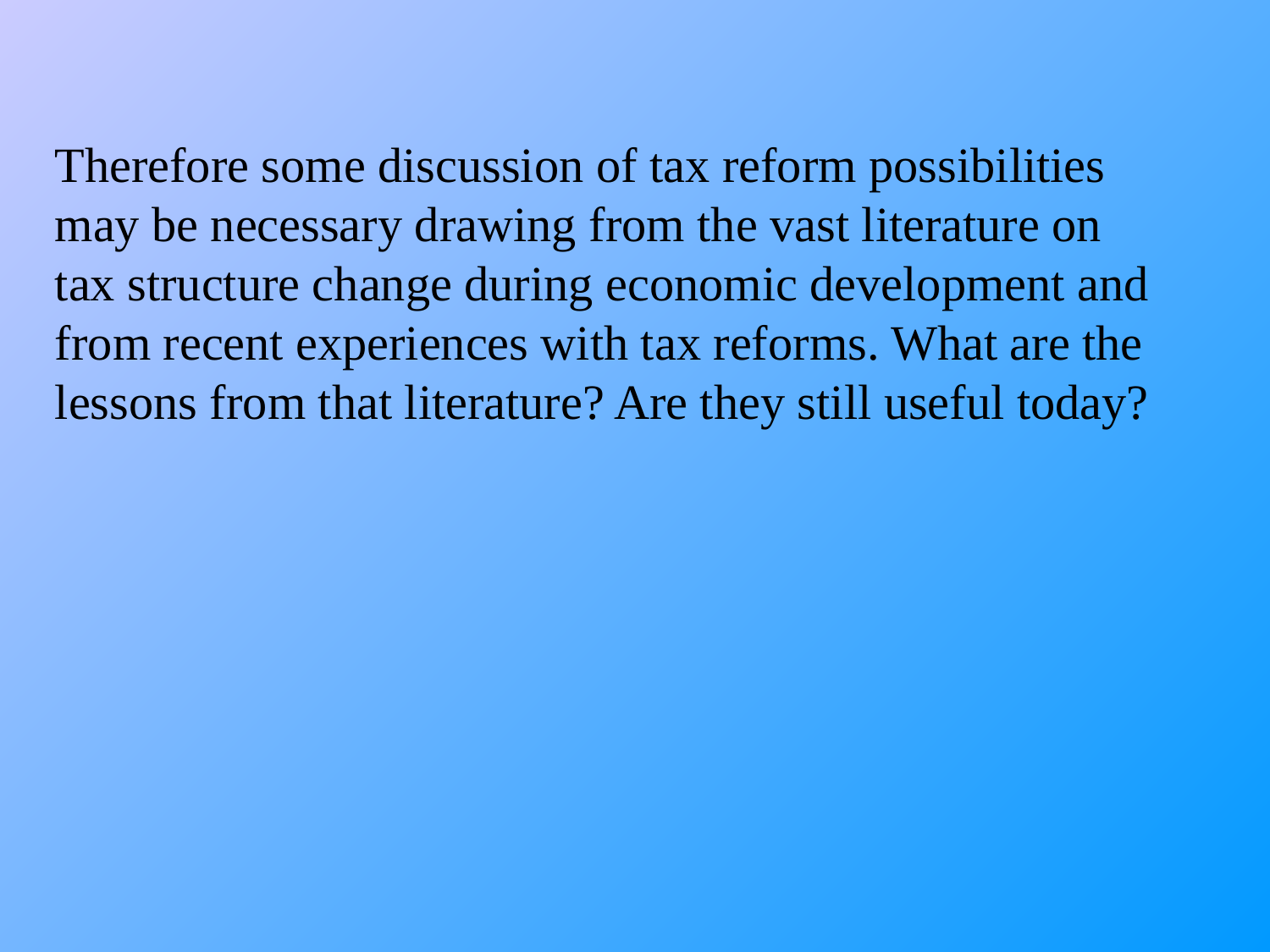

Therefore some discussion of tax reform possibilities may be necessary drawing from the vast literature on tax structure change during economic development and from recent experiences with tax reforms. What are the lessons from that literature? Are they still useful today?